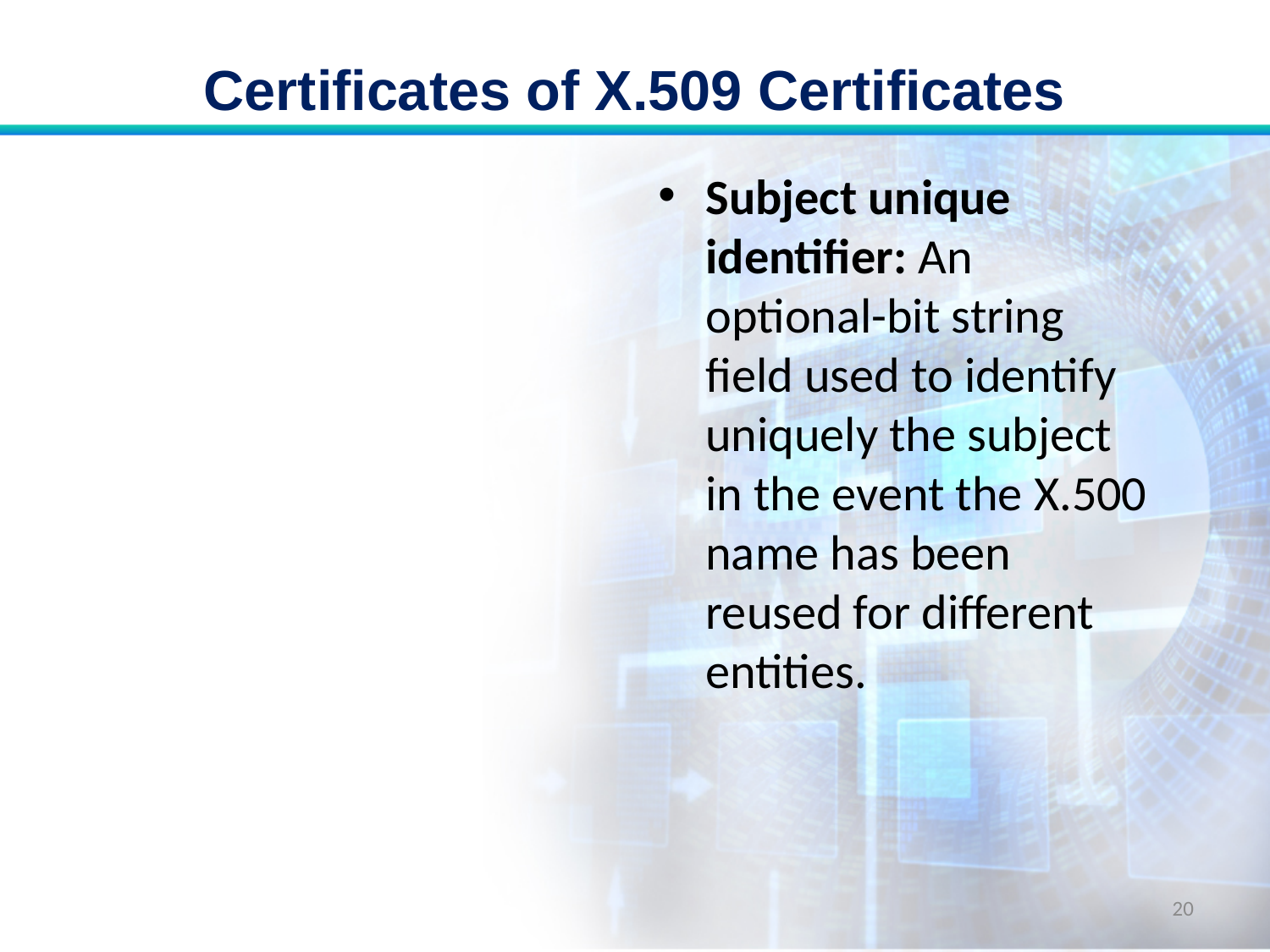

# Certificates of X.509 Certificates
Subject unique identifier: An optional-bit string field used to identify uniquely the subject in the event the X.500 name has been reused for different entities.
20